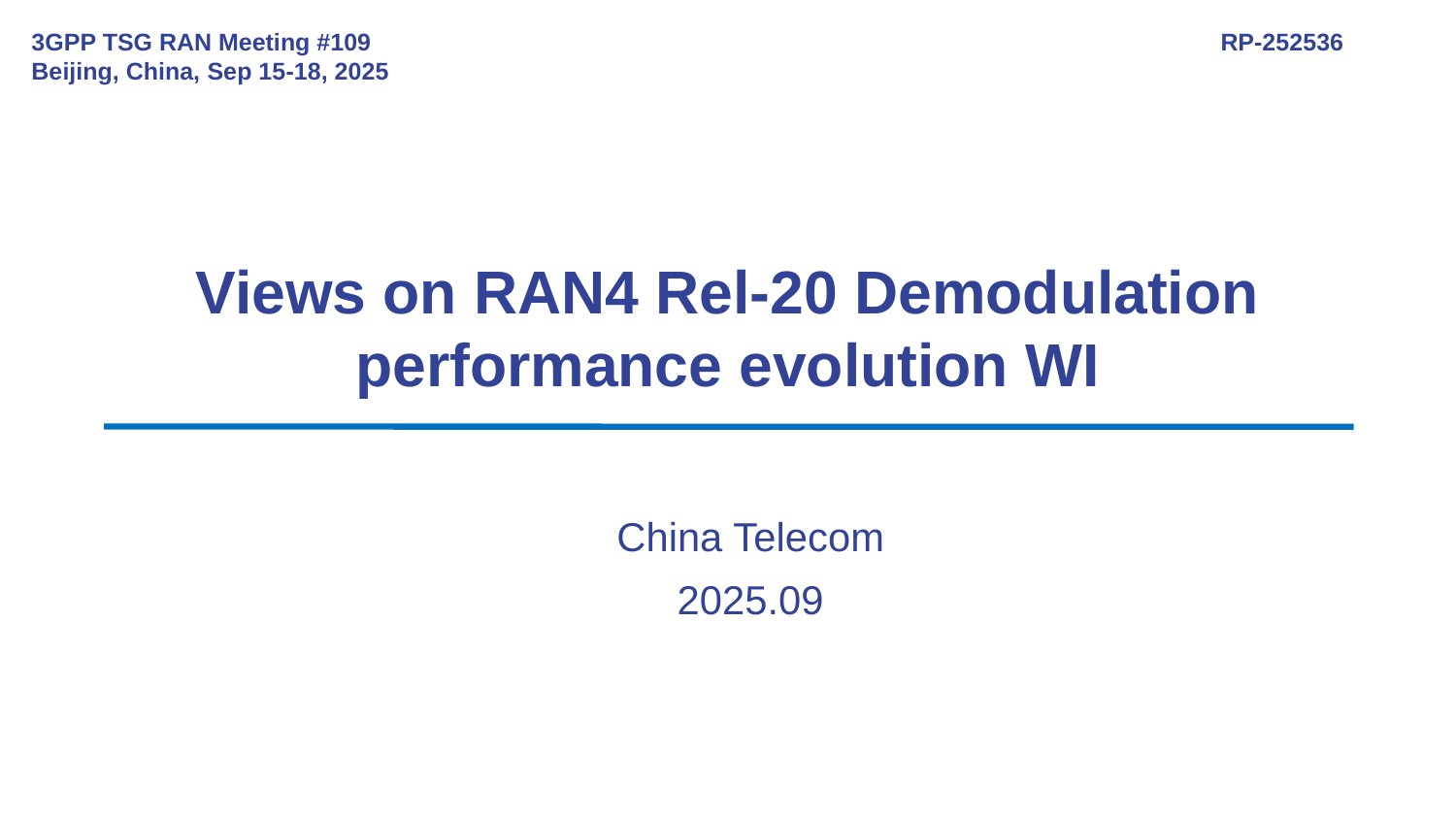

3GPP TSG RAN Meeting #109
Beijing, China, Sep 15-18, 2025
RP-252536
# Views on RAN4 Rel-20 Demodulation performance evolution WI
China Telecom
2025.09